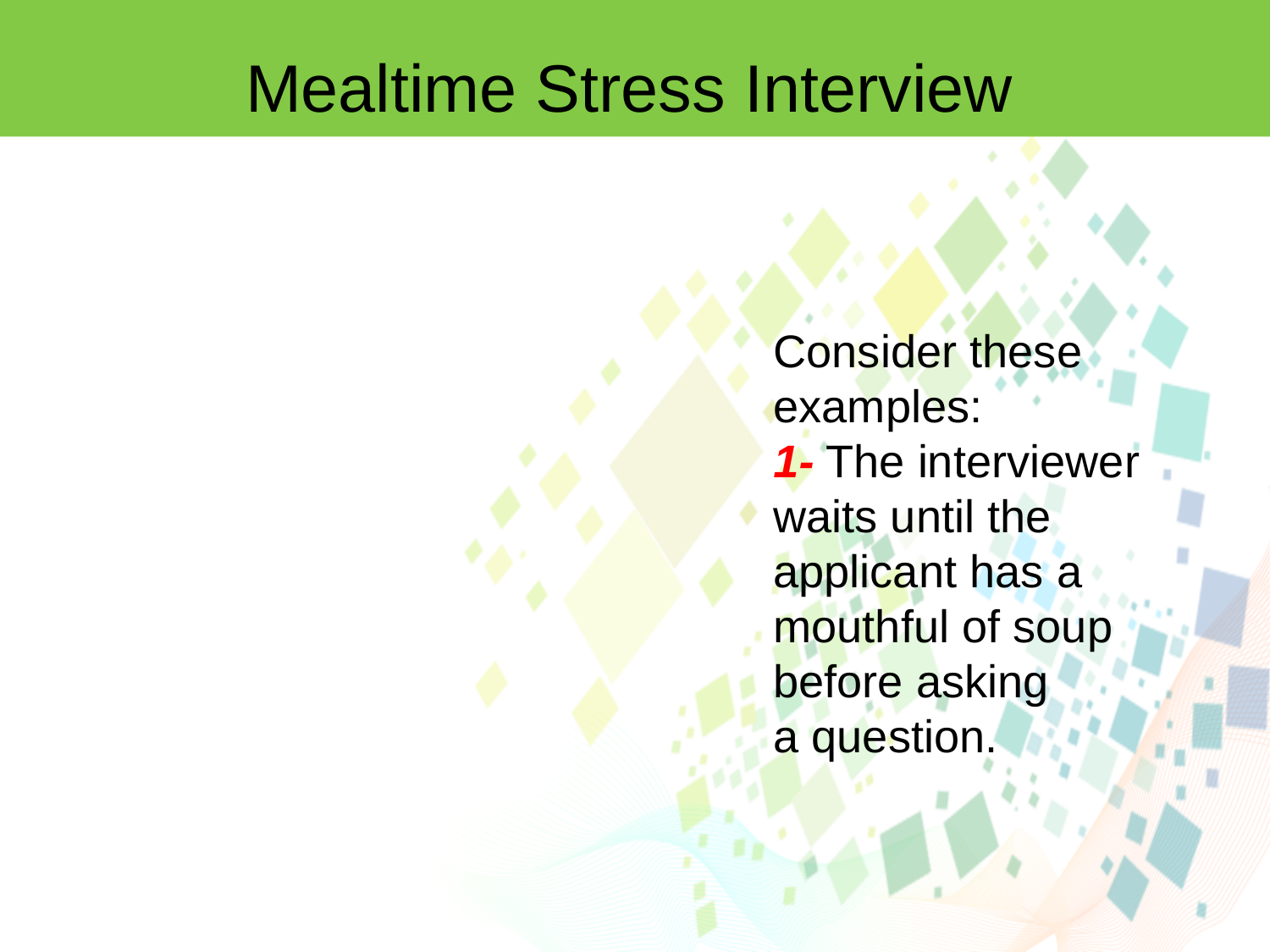

Mealtime Stress Interview
Consider these examples:
1- The interviewer waits until the applicant has a mouthful of soup before asking
a question.